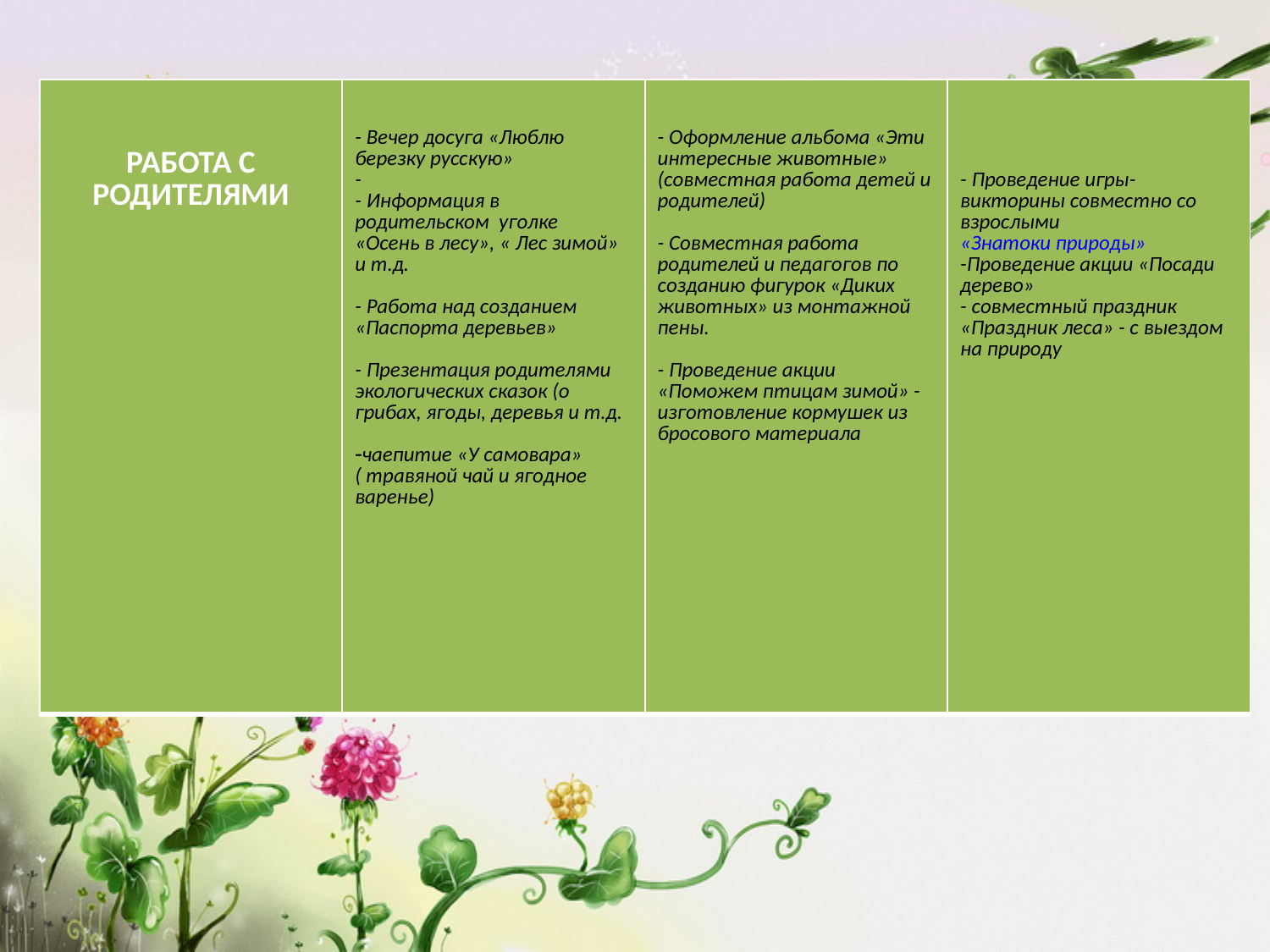

| РАБОТА С РОДИТЕЛЯМИ | - Вечер досуга «Люблю березку русскую» - - Информация в родительском уголке «Осень в лесу», « Лес зимой» и т.д.   - Работа над созданием «Паспорта деревьев»   - Презентация родителями экологических сказок (о грибах, ягоды, деревья и т.д.   чаепитие «У самовара» ( травяной чай и ягодное варенье) | - Оформление альбома «Эти интересные животные» (совместная работа детей и родителей)   - Совместная работа родителей и педагогов по созданию фигурок «Диких животных» из монтажной пены.   - Проведение акции «Поможем птицам зимой» - изготовление кормушек из бросового материала | - Проведение игры-викторины совместно со взрослыми «Знатоки природы» -Проведение акции «Посади дерево» - совместный праздник «Праздник леса» - с выездом на природу |
| --- | --- | --- | --- |